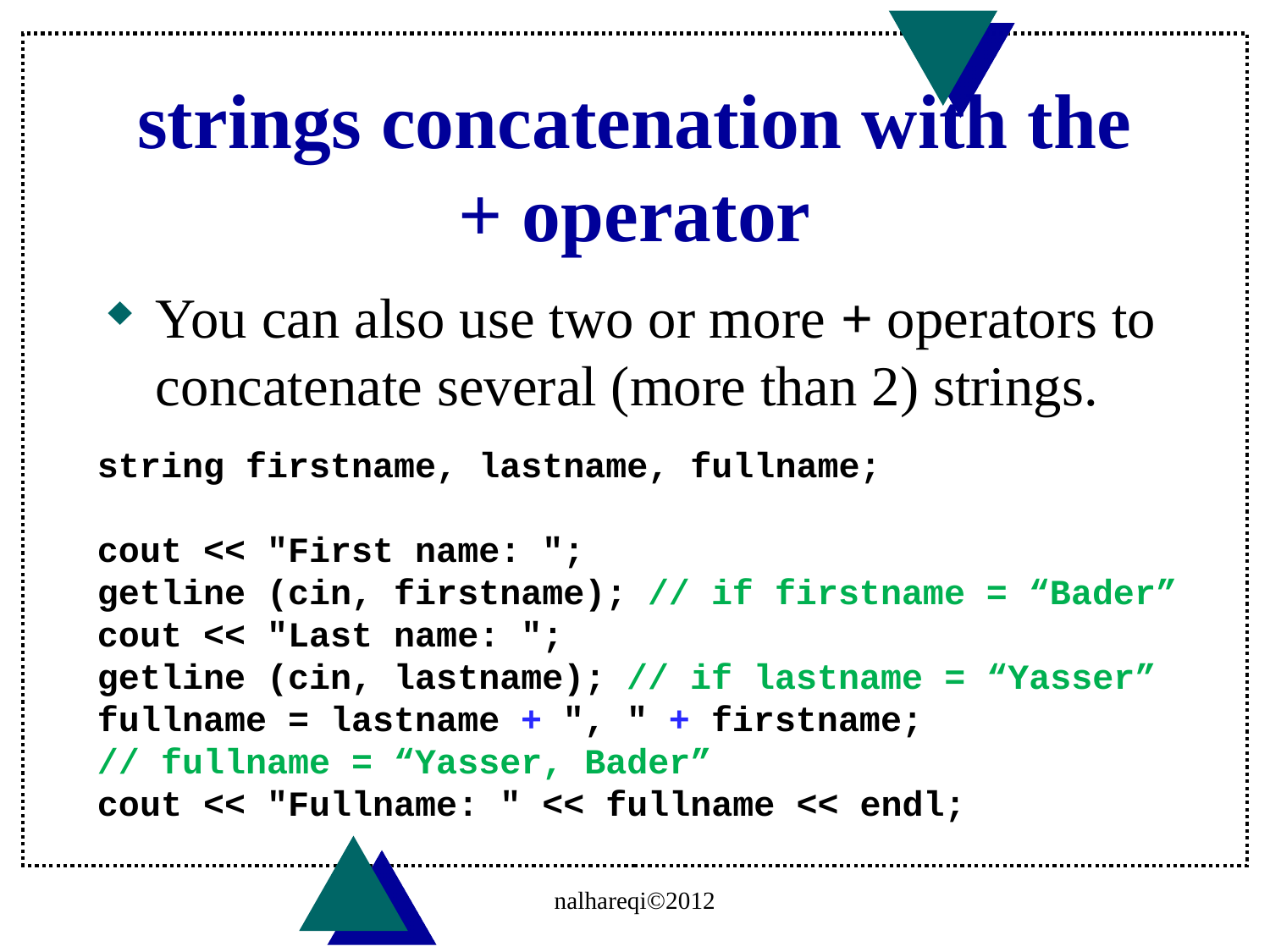

# strings concatenation with the + operator
You can also use two or more + operators to concatenate several (more than 2) strings.
string firstname, lastname, fullname;
cout << "First name: ";
getline (cin, firstname); // if firstname = “Bader”
cout << "Last name: ";
getline (cin, lastname); // if lastname = “Yasser”
fullname = lastname + ", " + firstname;
// fullname = “Yasser, Bader”
cout << "Fullname: " << fullname << endl;
nalhareqi©2012